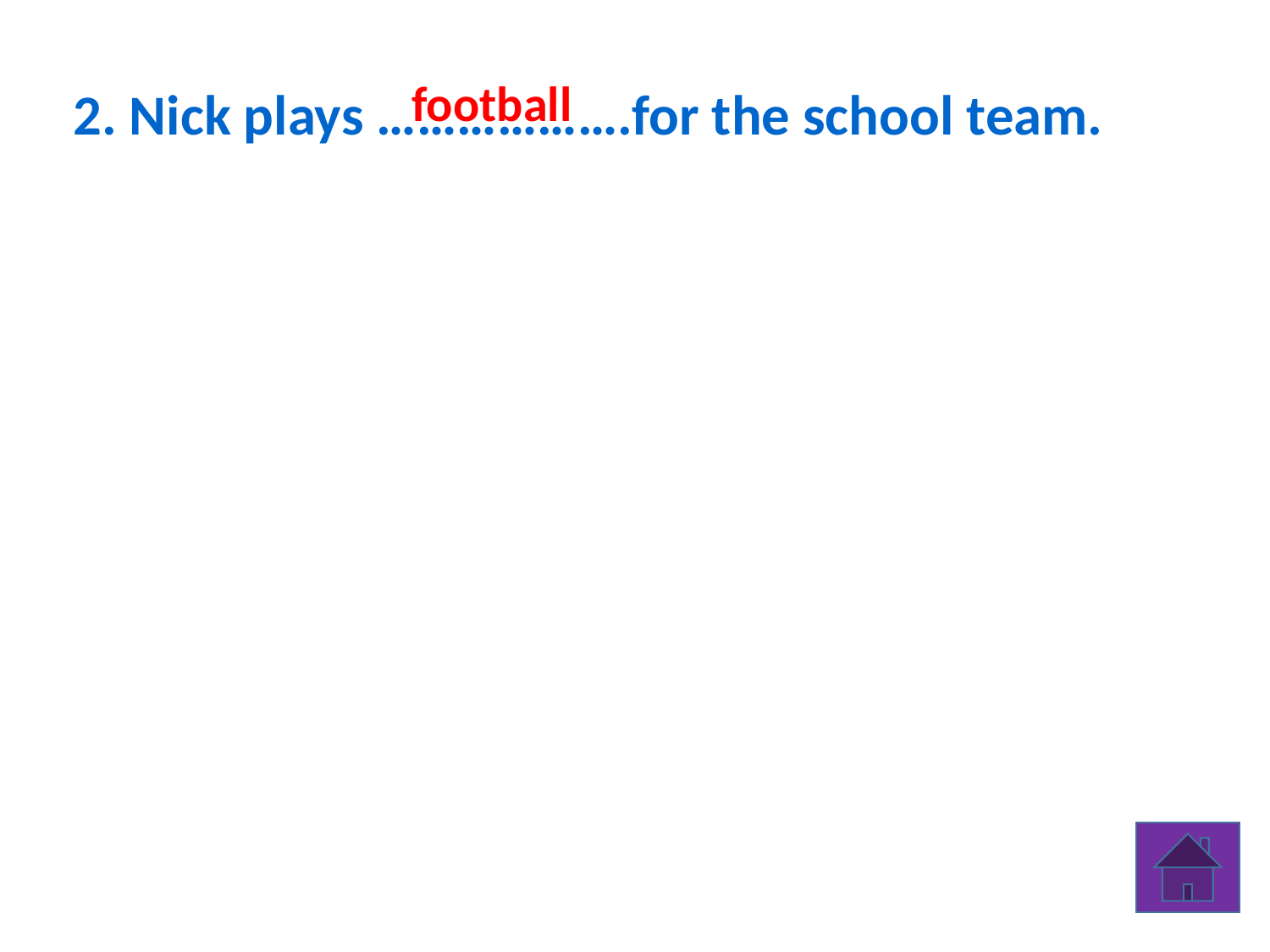

football
2. Nick plays ……………….for the school team.